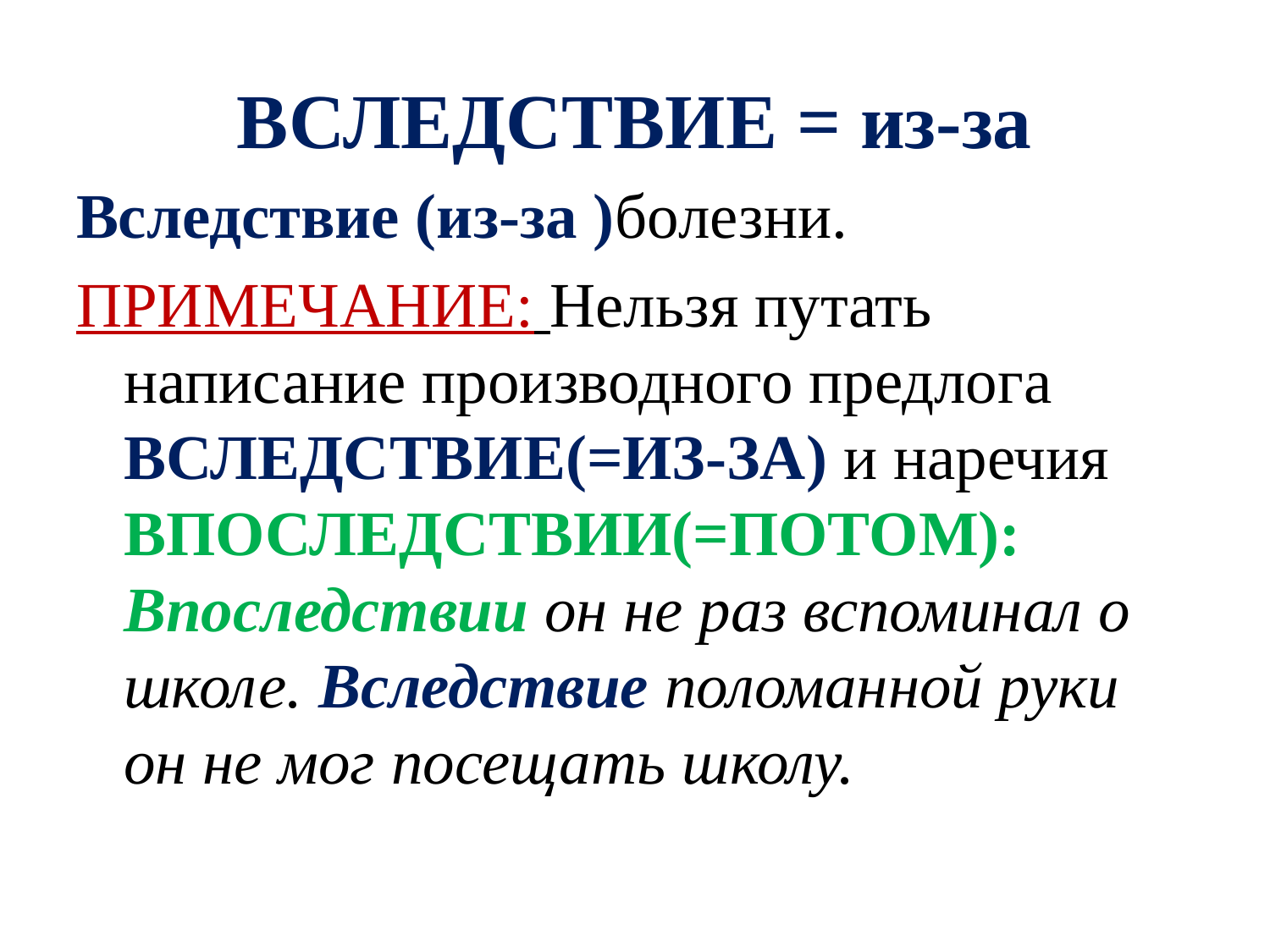

# ВСЛЕДСТВИЕ = из-за
Вследствие (из-за )болезни.
ПРИМЕЧАНИЕ: Нельзя путать написание производного предлога ВСЛЕДСТВИЕ(=ИЗ-ЗА) и наречия ВПОСЛЕДСТВИИ(=ПОТОМ): Впоследствии он не раз вспоминал о школе. Вследствие поломанной руки он не мог посещать школу.